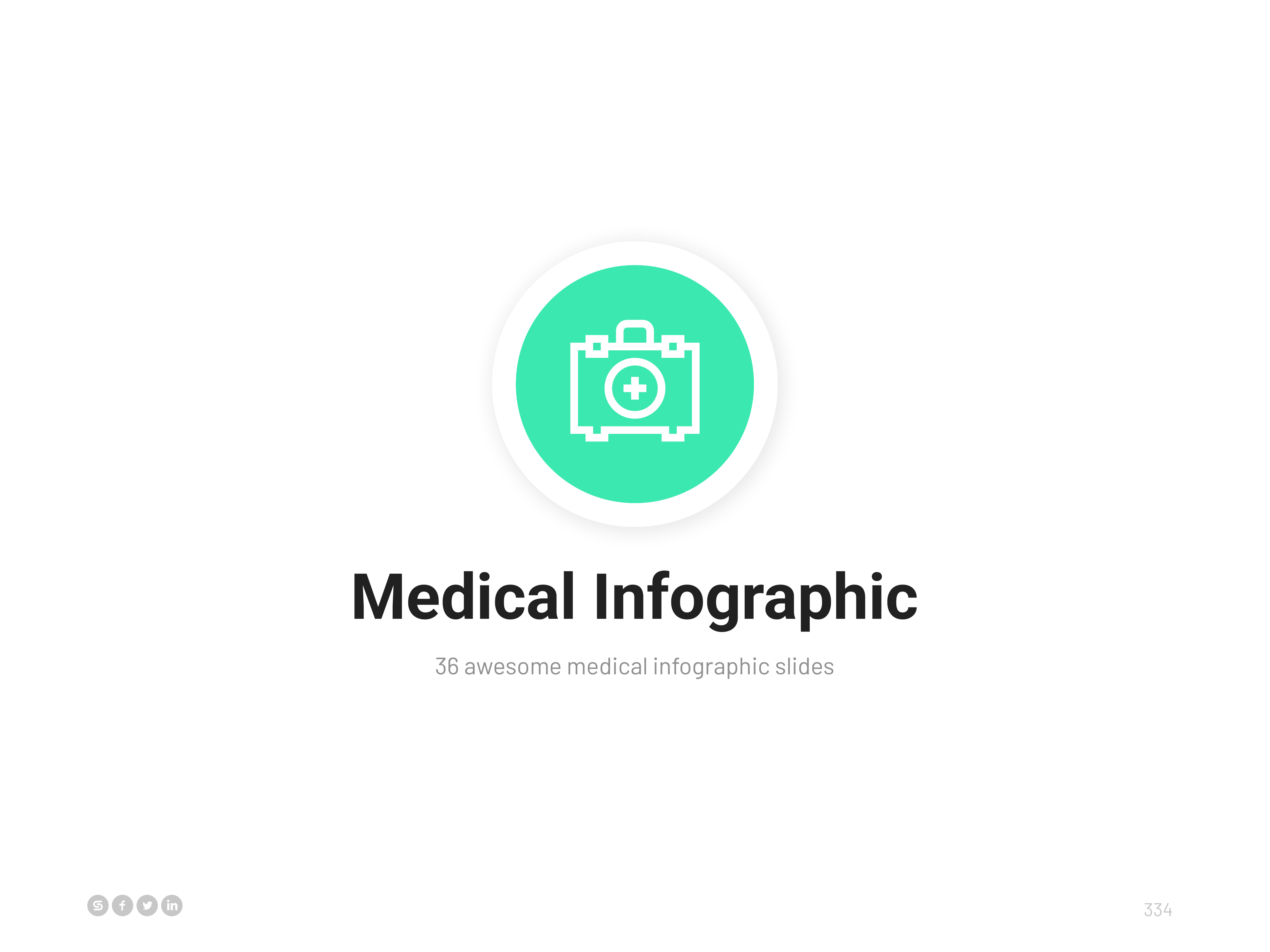

Medical Infographic
36 awesome medical infographic slides